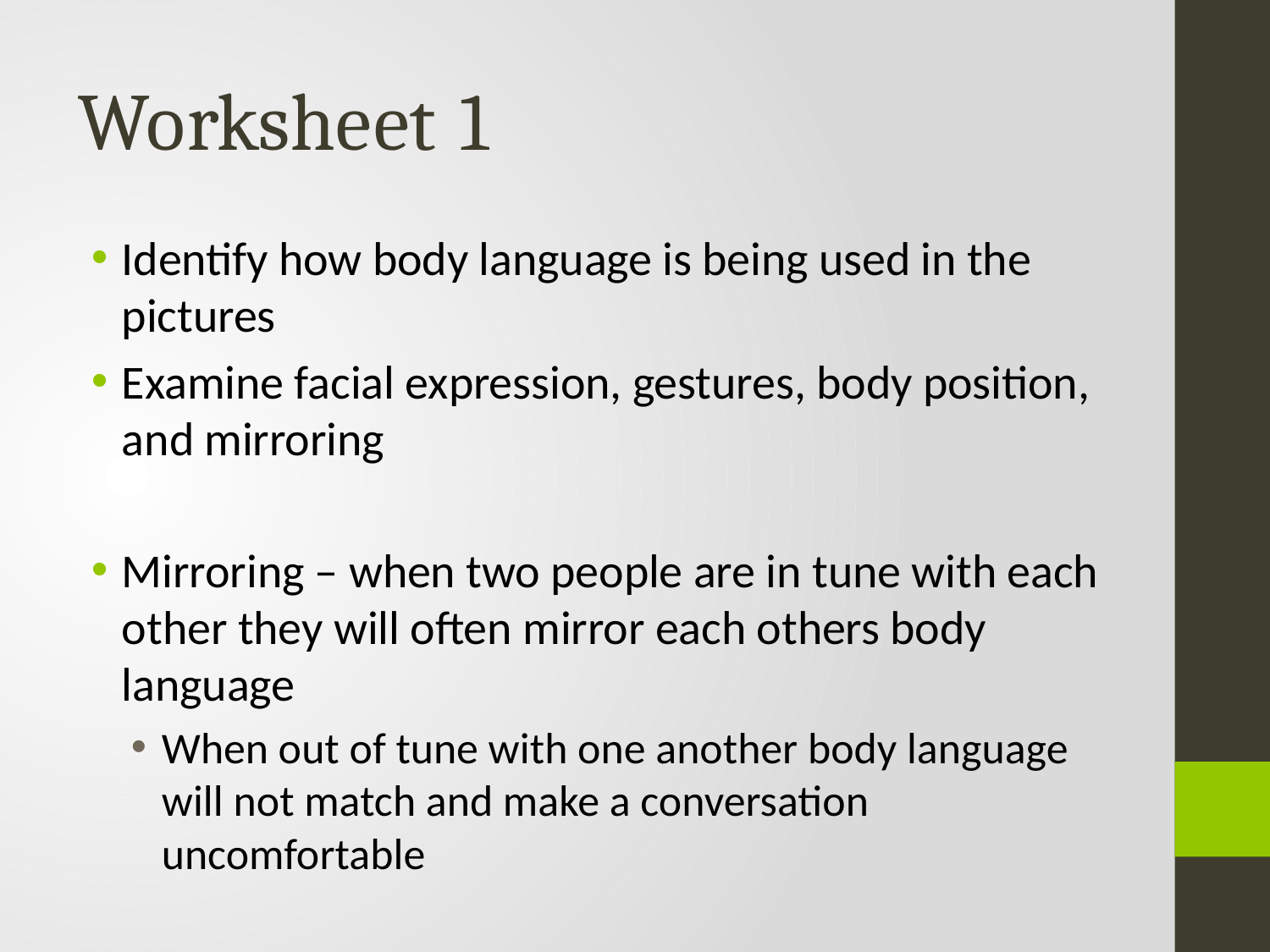

# Worksheet 1
Identify how body language is being used in the pictures
Examine facial expression, gestures, body position, and mirroring

Mirroring – when two people are in tune with each other they will often mirror each others body language
When out of tune with one another body language will not match and make a conversation uncomfortable